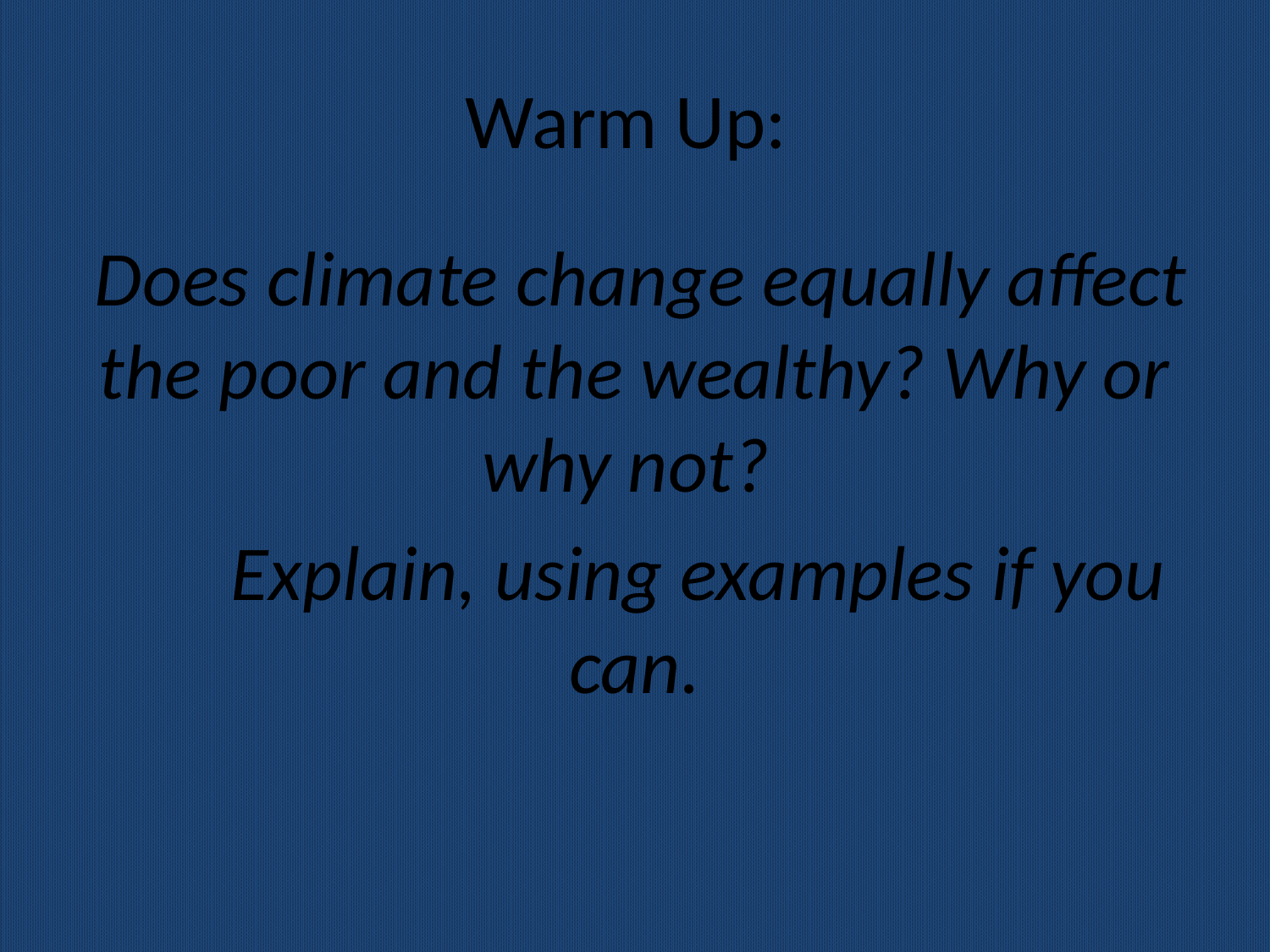

# Warm Up:
 Does climate change equally affect the poor and the wealthy? Why or why not?
	Explain, using examples if you can.